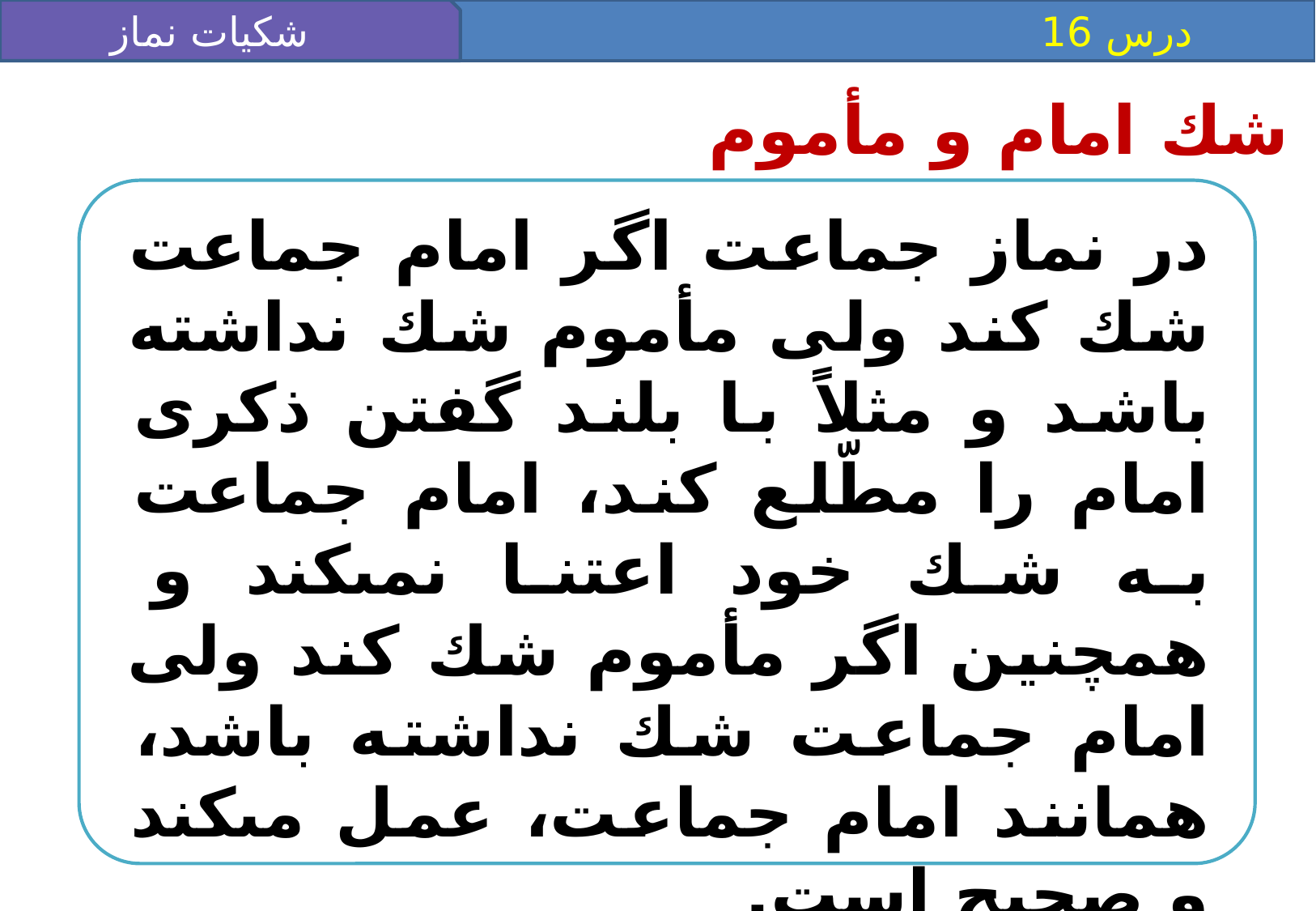

شکیات نماز 2
 درس 16
شك امام و مأموم

در نماز جماعت اگر امام جماعت شك كند ولى مأموم شك نداشته باشد و مثلاً با بلند گفتن ذكرى امام را مطّلع كند، امام جماعت به شك خود اعتنا نمى‏كند و همچنين اگر مأموم شك كند ولى امام جماعت شك نداشته باشد، همانند امام جماعت، عمل مى‏كند و صحيح است.